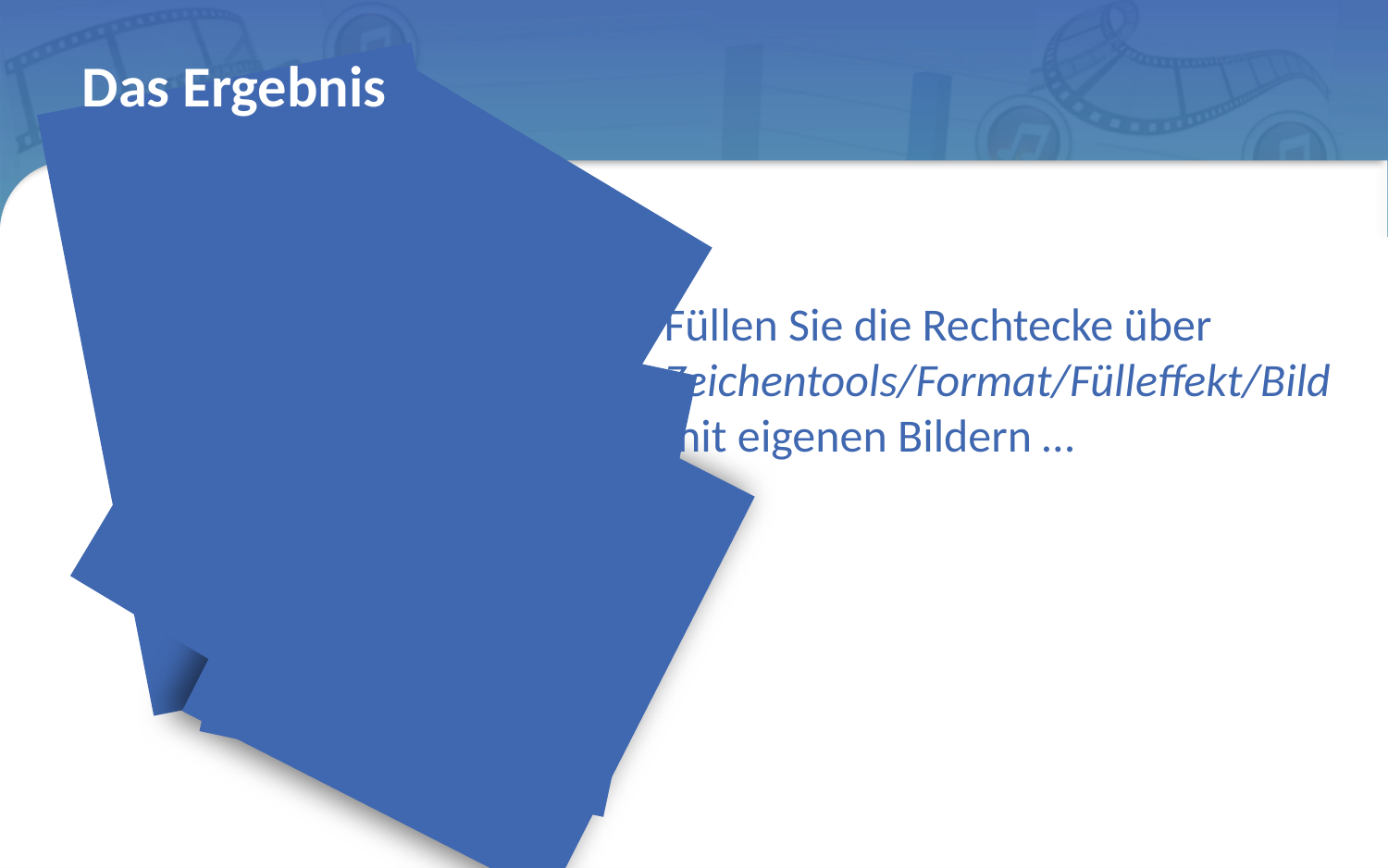

# Das Ergebnis

Füllen Sie die Rechtecke über
Zeichentools/Format/Fülleffekt/Bild
mit eigenen Bildern …